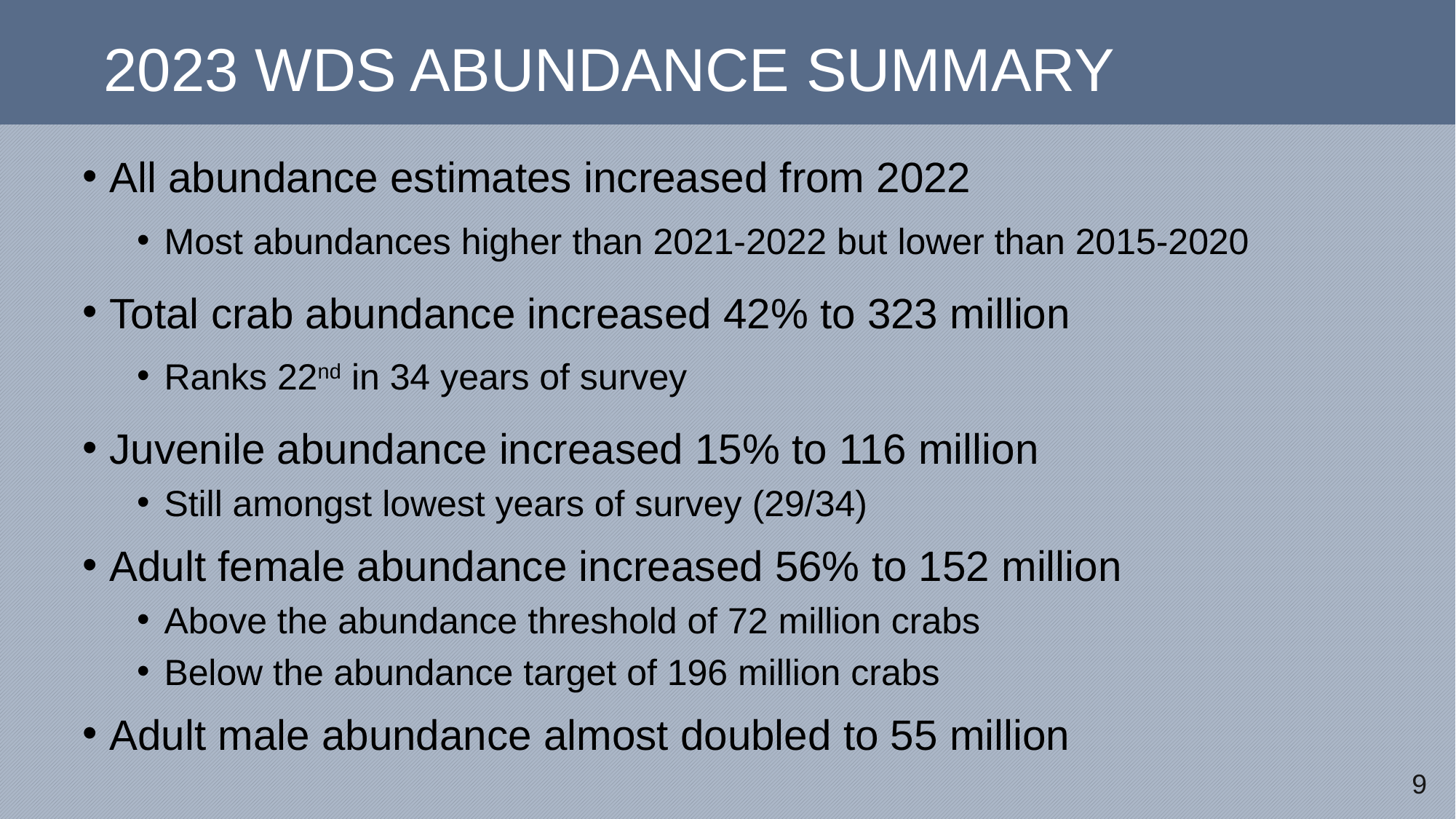

# 2023 WDS Abundance Summary
All abundance estimates increased from 2022
Most abundances higher than 2021-2022 but lower than 2015-2020
Total crab abundance increased 42% to 323 million
Ranks 22nd in 34 years of survey
Juvenile abundance increased 15% to 116 million
Still amongst lowest years of survey (29/34)
Adult female abundance increased 56% to 152 million
Above the abundance threshold of 72 million crabs
Below the abundance target of 196 million crabs
Adult male abundance almost doubled to 55 million
9